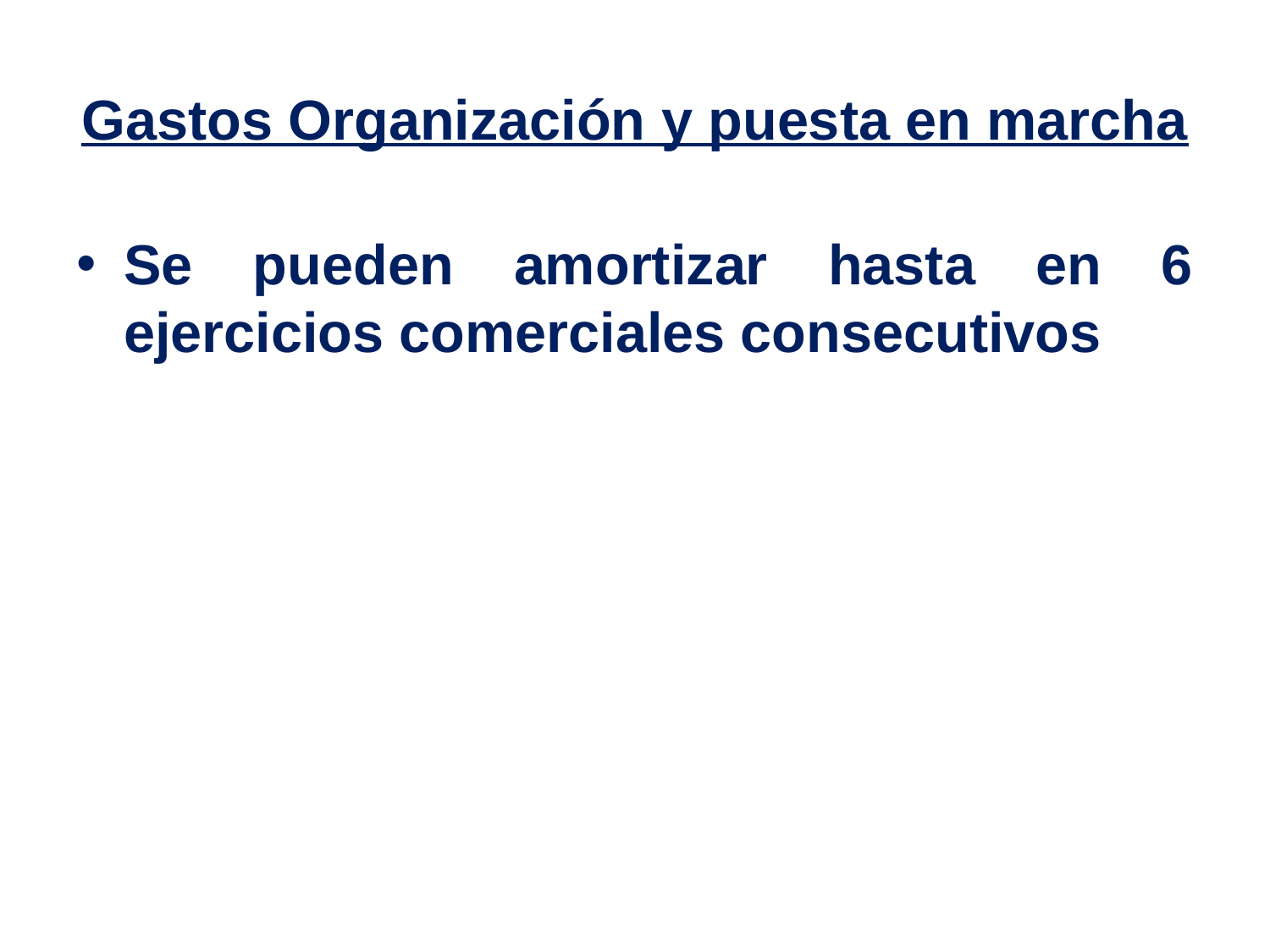

# Gastos Organización y puesta en marcha
Se pueden amortizar hasta en 6 ejercicios comerciales consecutivos